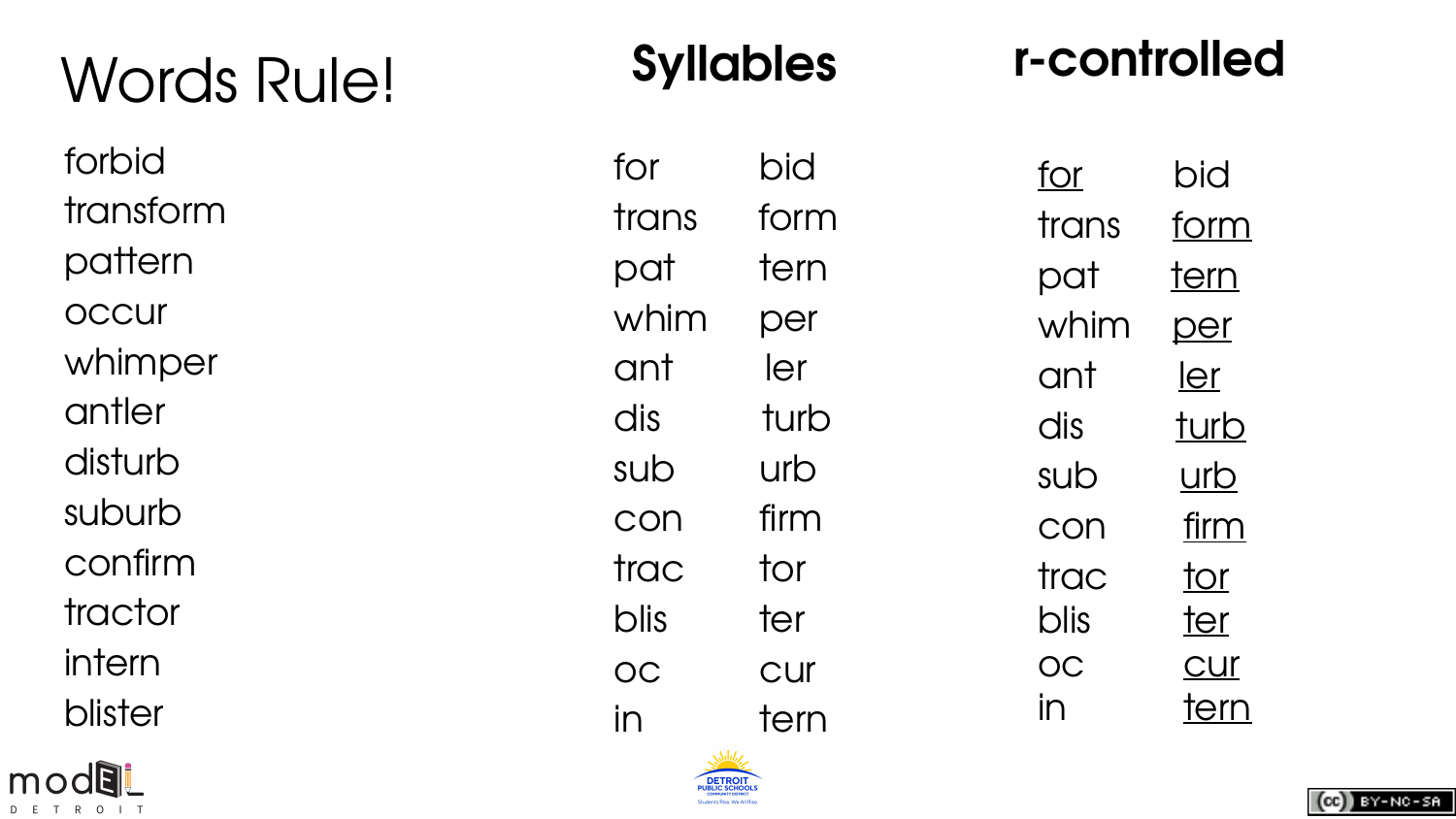

r-controlled
  Syllables
# Words Rule!

forbid
transform
pattern
occur
whimper
antler
disturb
suburb
confirm
tractor
intern
blister

for	bid
trans      form
pat	tern
whim     per
ant         ler
dis          turb
sub	urb
con	firm
trac	tor
blis         ter
oc	cur
in	tern

for         bid
trans     form
pat       tern
whim    per
ant        ler
dis         turb
sub        urb
con	firm
trac	tor
blis	ter
oc	cur
in	tern